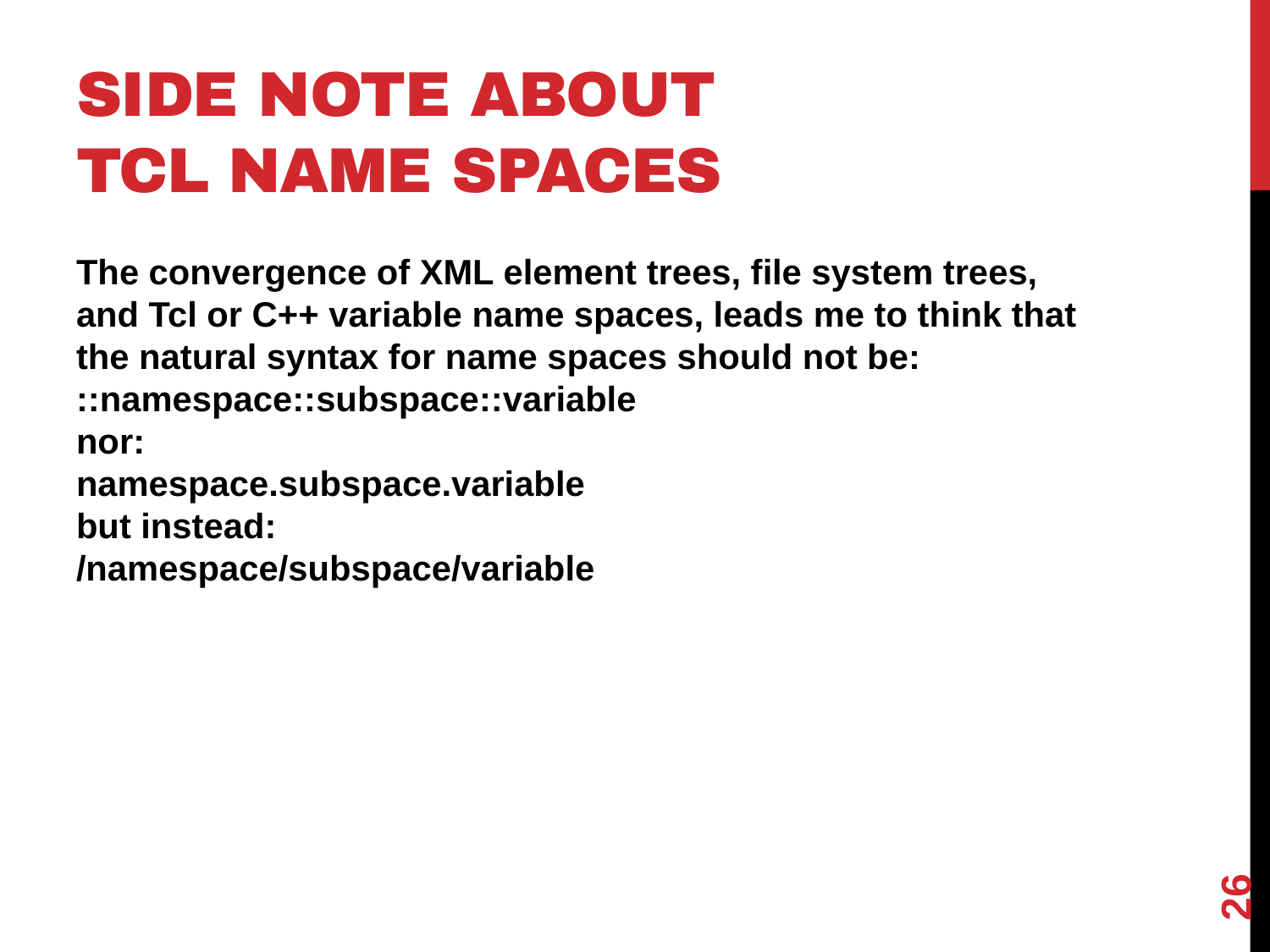

# Side note about Tcl name spaces
The convergence of XML element trees, file system trees, and Tcl or C++ variable name spaces, leads me to think that the natural syntax for name spaces should not be:
::namespace::subspace::variable
nor:
namespace.subspace.variable
but instead:
/namespace/subspace/variable

26